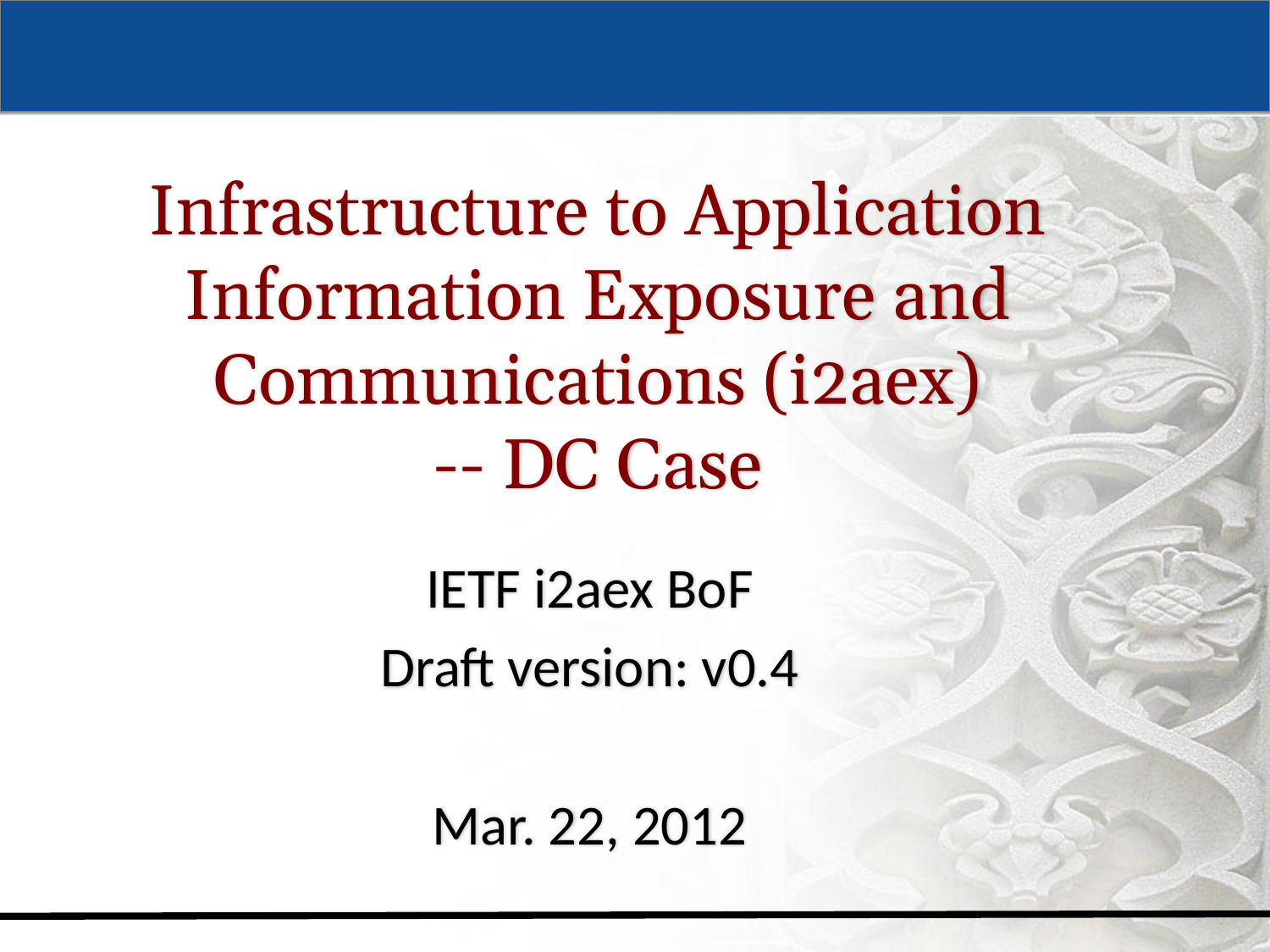

# Infrastructure to Application Information Exposure and Communications (i2aex) -- DC Case
IETF i2aex BoF
Draft version: v0.4

Mar. 22, 2012